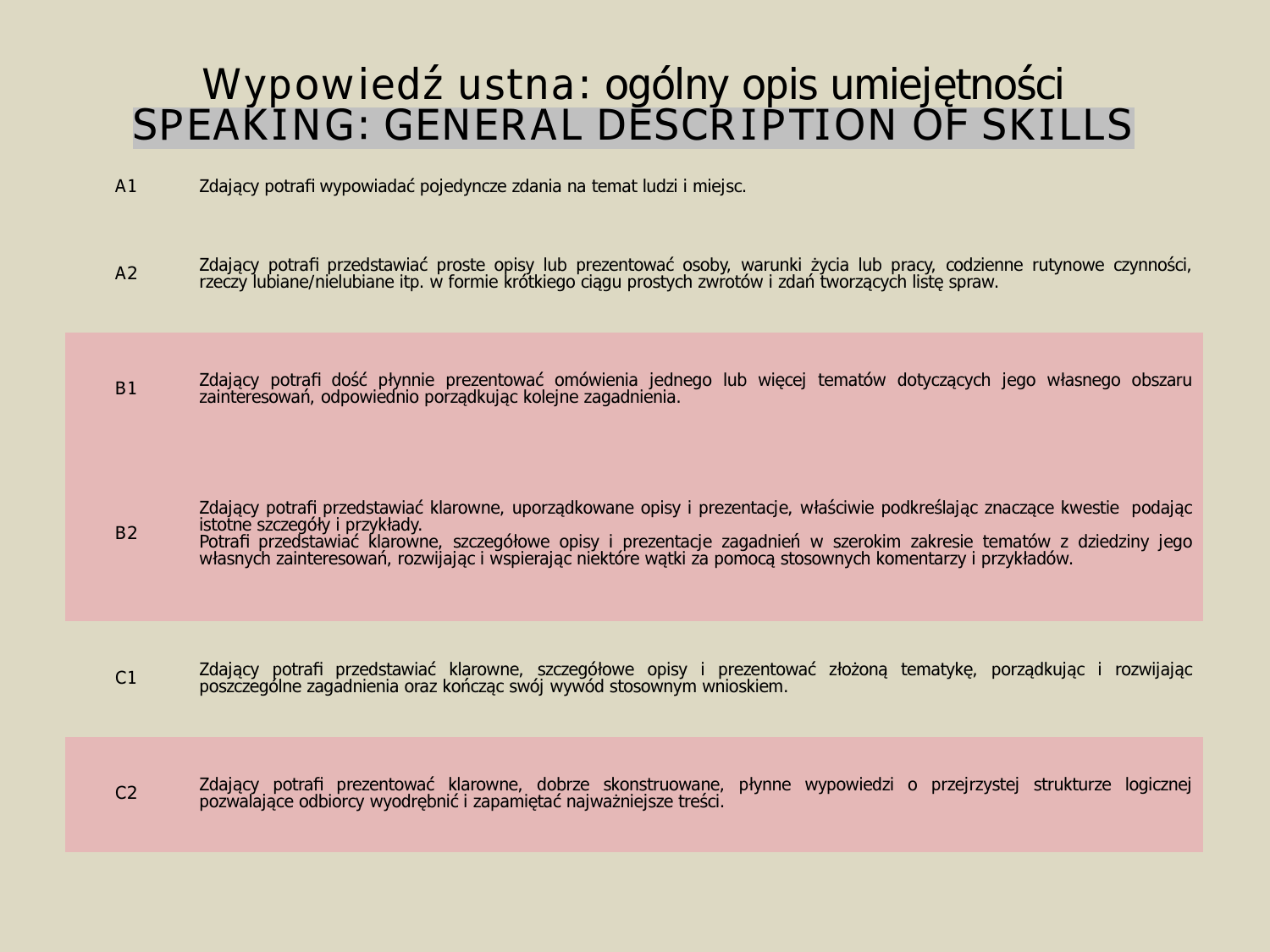

| Wypowiedź ustna: ogólny opis umiejętności SPEAKING: GENERAL DESCRIPTION OF SKILLS |  |
| --- | --- |
| A1 | Zdający potrafi wypowiadać pojedyncze zdania na temat ludzi i miejsc. |
| A2 | Zdający potrafi przedstawiać proste opisy lub prezentować osoby, warunki życia lub pracy, codzienne rutynowe czynności, rzeczy lubiane/nielubiane itp. w formie krótkiego ciągu prostych zwrotów i zdań tworzących listę spraw. |
| B1 | Zdający potrafi dość płynnie prezentować omówienia jednego lub więcej tematów dotyczących jego własnego obszaru zainteresowań, odpowiednio porządkując kolejne zagadnienia. |
| B2 | Zdający potrafi przedstawiać klarowne, uporządkowane opisy i prezentacje, właściwie podkreślając znaczące kwestie  podając istotne szczegóły i przykłady. Potrafi przedstawiać klarowne, szczegółowe opisy i prezentacje zagadnień w szerokim zakresie tematów z dziedziny jego własnych zainteresowań, rozwijając i wspierając niektóre wątki za pomocą stosownych komentarzy i przykładów. |
| C1 | Zdający potrafi przedstawiać klarowne, szczegółowe opisy i prezentować złożoną tematykę, porządkując i rozwijając poszczególne zagadnienia oraz kończąc swój wywód stosownym wnioskiem. |
| C2 | Zdający potrafi prezentować klarowne, dobrze skonstruowane, płynne wypowiedzi o przejrzystej strukturze logicznej pozwalające odbiorcy wyodrębnić i zapamiętać najważniejsze treści. |